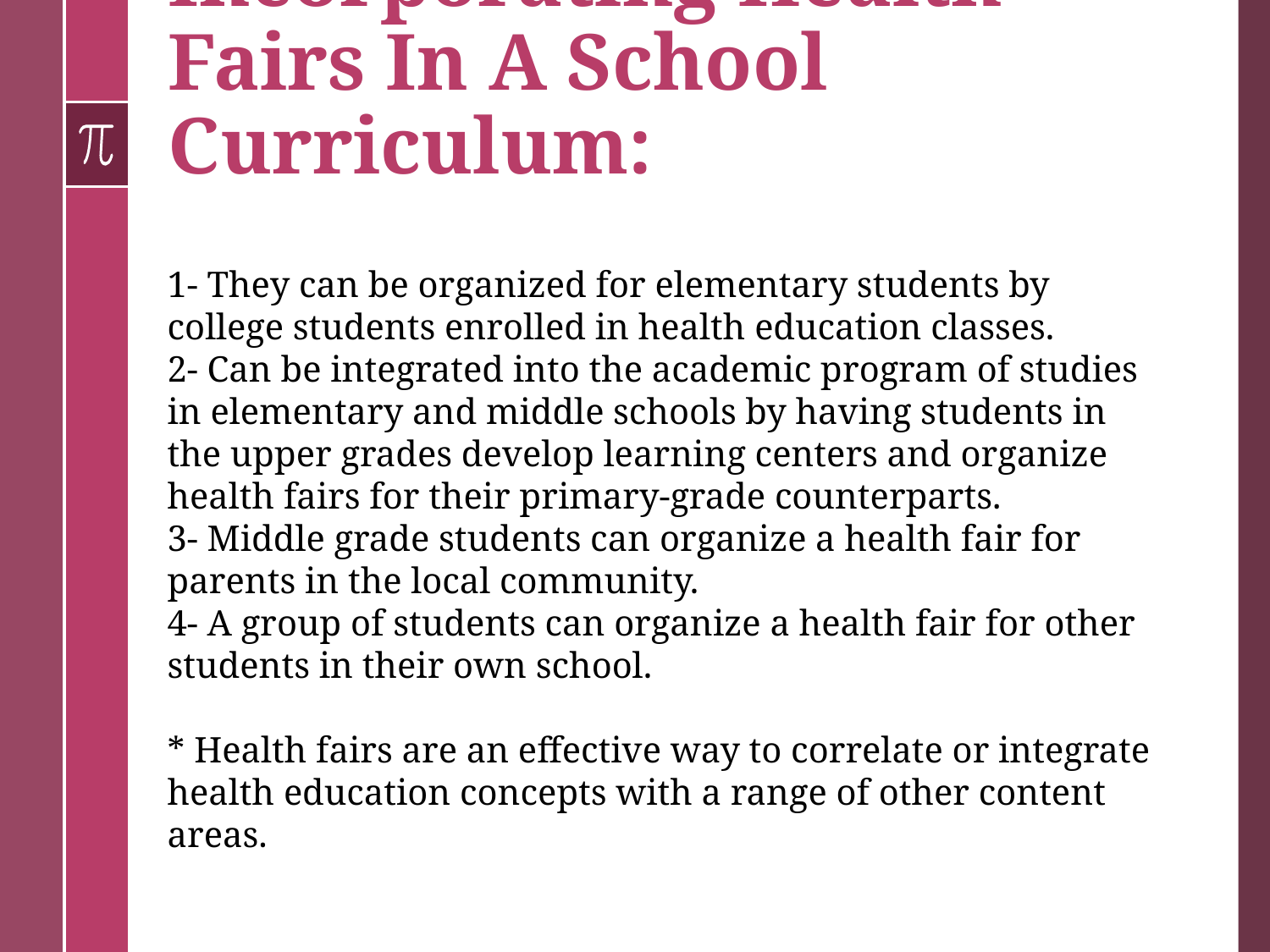

# Incorporating Health Fairs In A School Curriculum:
1- They can be organized for elementary students by college students enrolled in health education classes.
2- Can be integrated into the academic program of studies in elementary and middle schools by having students in the upper grades develop learning centers and organize health fairs for their primary-grade counterparts.
3- Middle grade students can organize a health fair for parents in the local community.
4- A group of students can organize a health fair for other students in their own school.

* Health fairs are an effective way to correlate or integrate health education concepts with a range of other content areas.